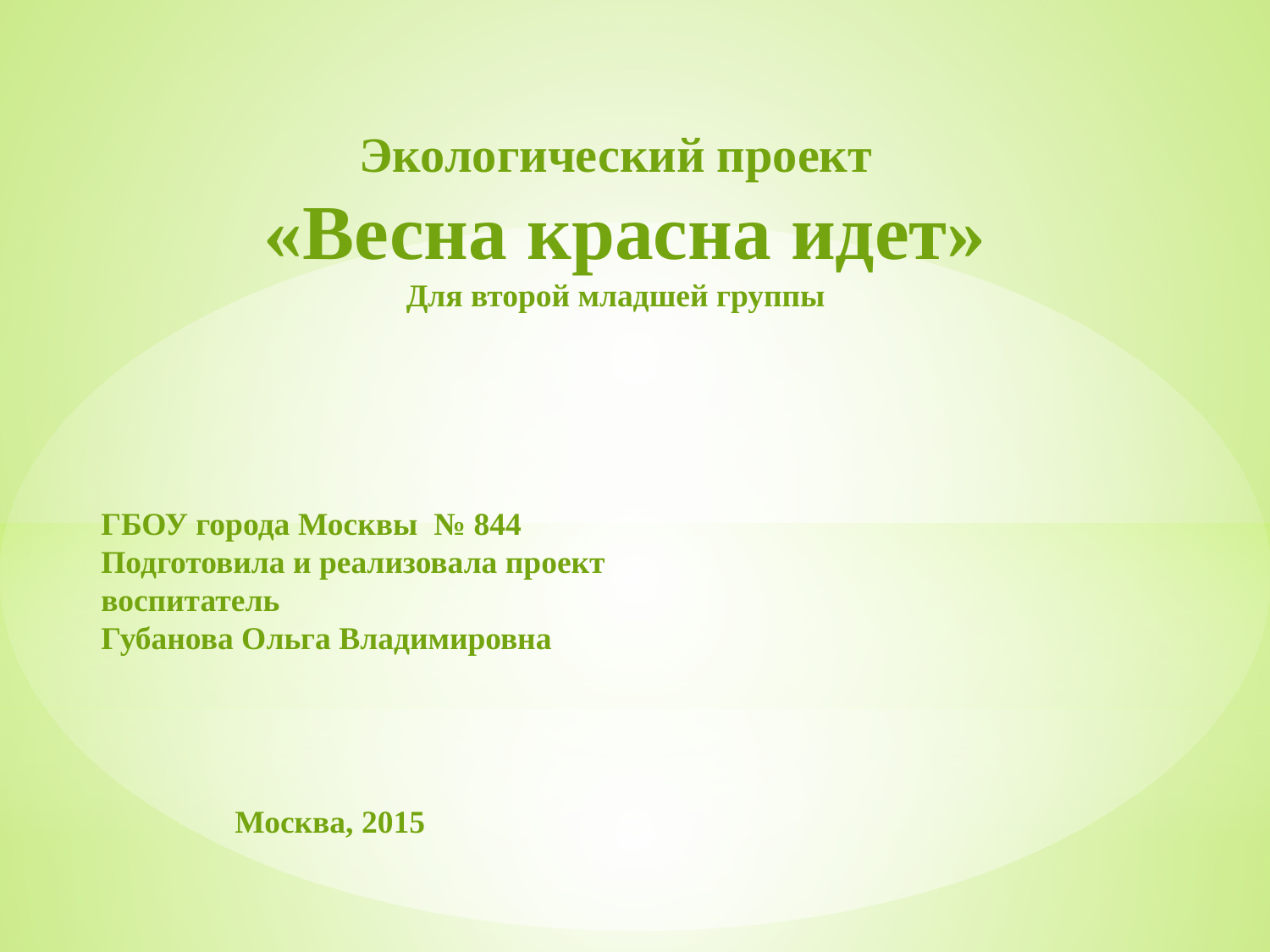

Экологический проект
 «Весна красна идет»
Для второй младшей группы

ГБОУ города Москвы  № 844
Подготовила и реализовала проект воспитатель
Губанова Ольга Владимировна
Москва, 2015​